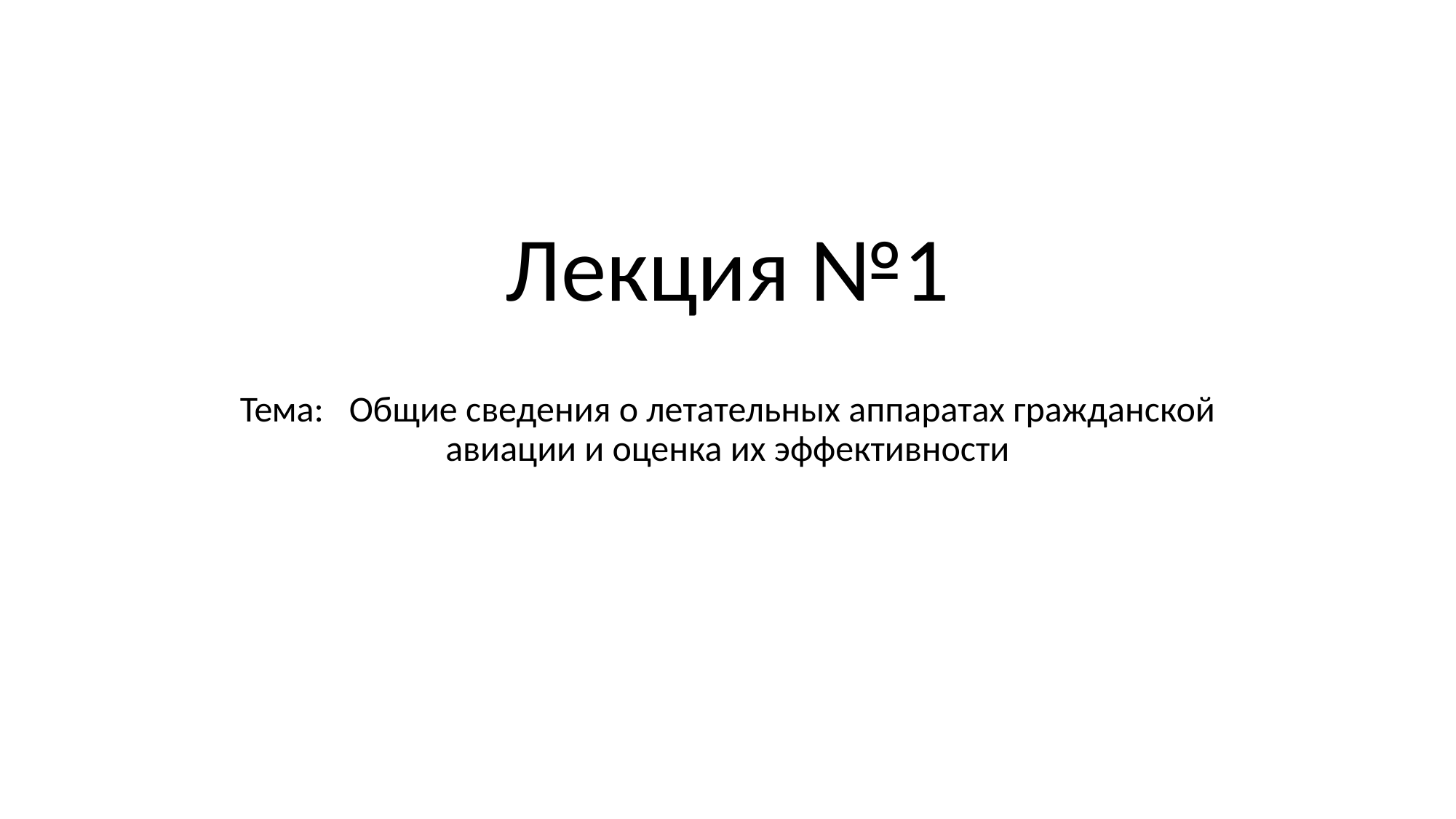

# Лекция №1
Тема:	Общие сведения о летательных аппаратах гражданской авиации и оценка их эффективности